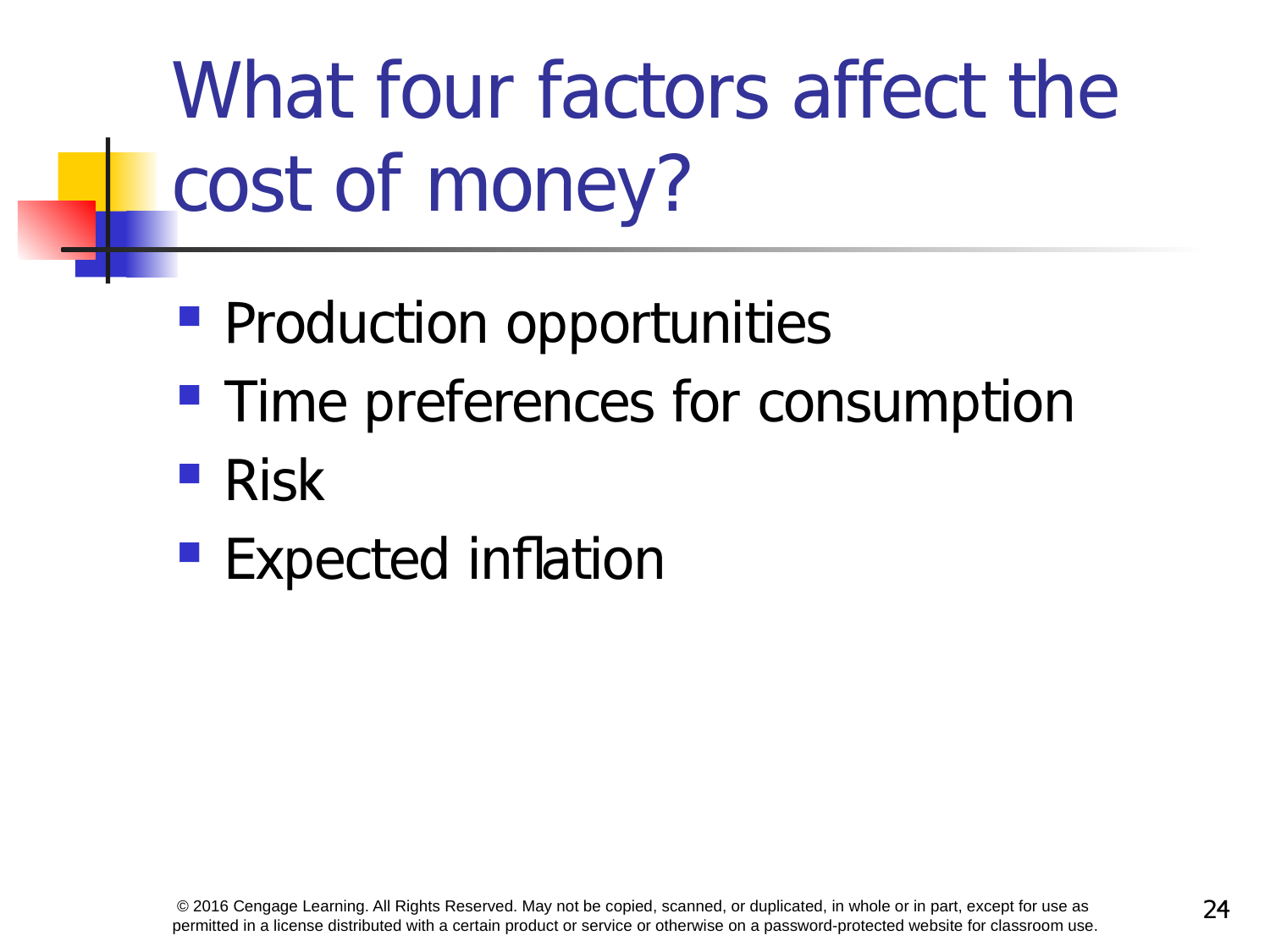

# What four factors affect the cost of money?
Production opportunities
Time preferences for consumption
Risk
Expected inflation
24